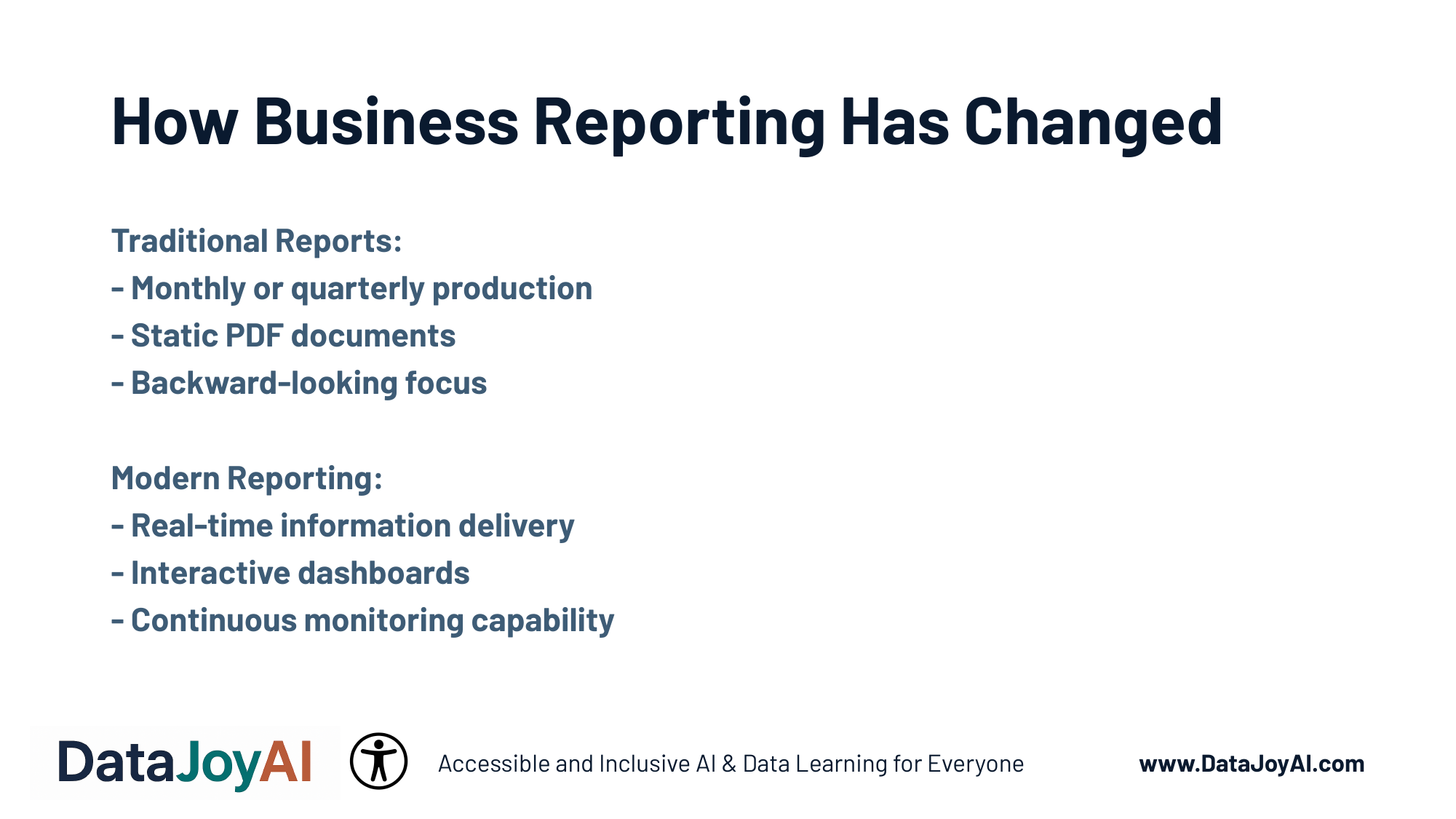

# How Business Reporting Has Changed
Traditional Reports:
- Monthly or quarterly production
- Static PDF documents
- Backward-looking focus

Modern Reporting:
- Real-time information delivery
- Interactive dashboards
- Continuous monitoring capability